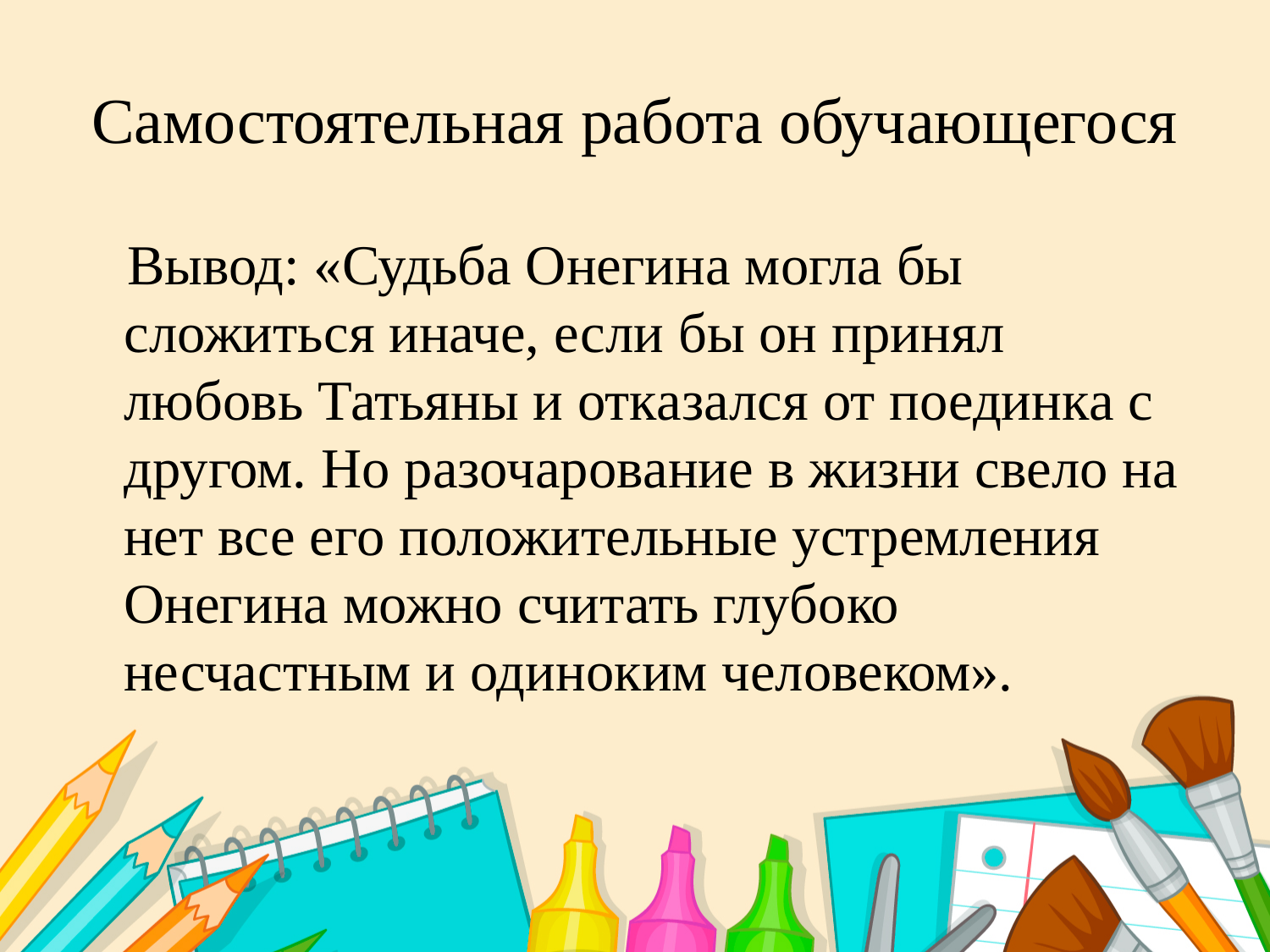

# Самостоятельная работа обучающегося
    Вывод: «Судьба Онегина могла бы сложиться иначе, если бы он принял любовь Татьяны и отказался от поединка с другом. Но разочарование в жизни свело на нет все его положительные устремления Онегина можно считать глубоко несчастным и одиноким человеком».